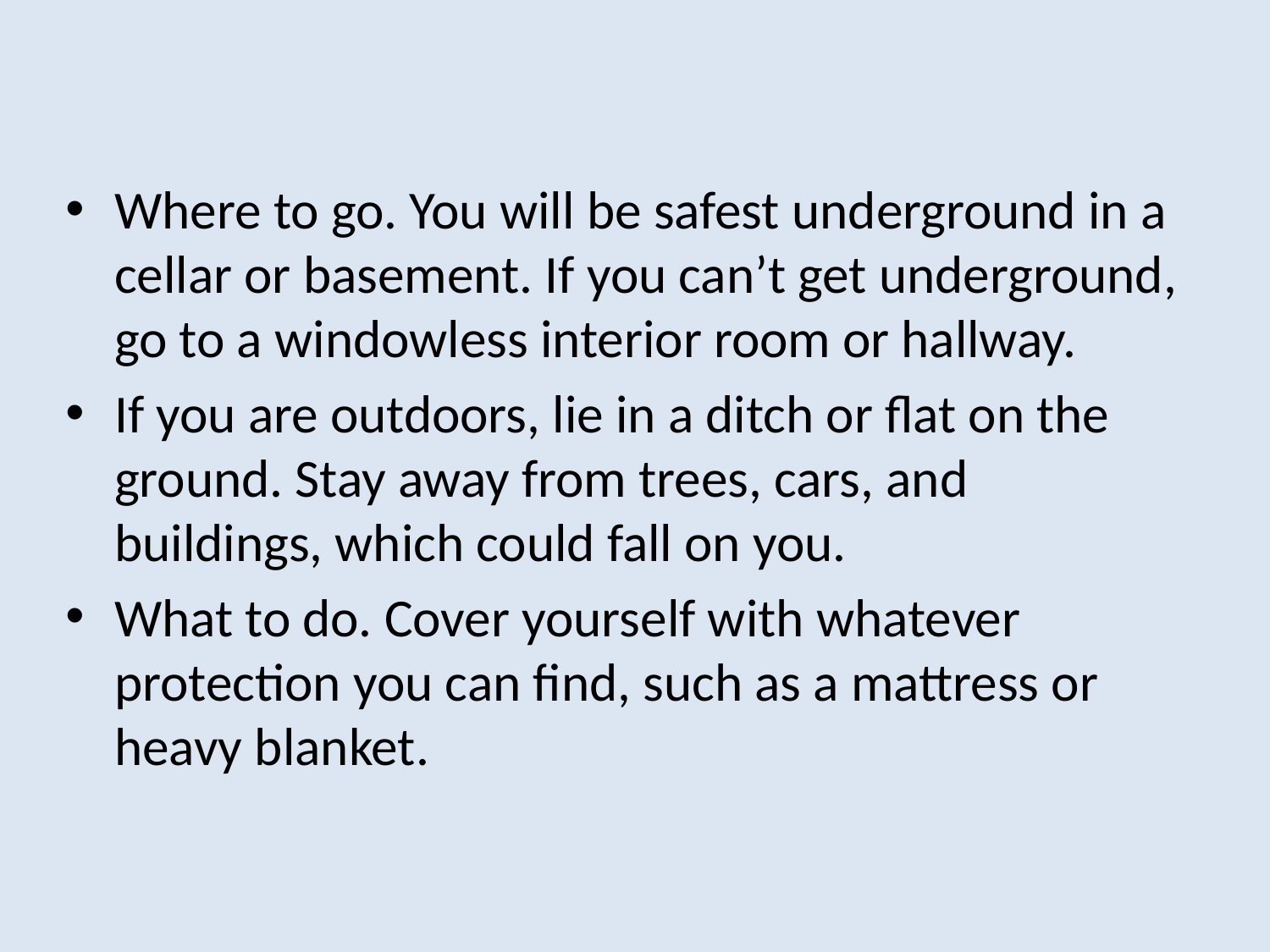

#
Where to go. You will be safest underground in a cellar or basement. If you can’t get underground, go to a windowless interior room or hallway.
If you are outdoors, lie in a ditch or flat on the ground. Stay away from trees, cars, and buildings, which could fall on you.
What to do. Cover yourself with whatever protection you can find, such as a mattress or heavy blanket.